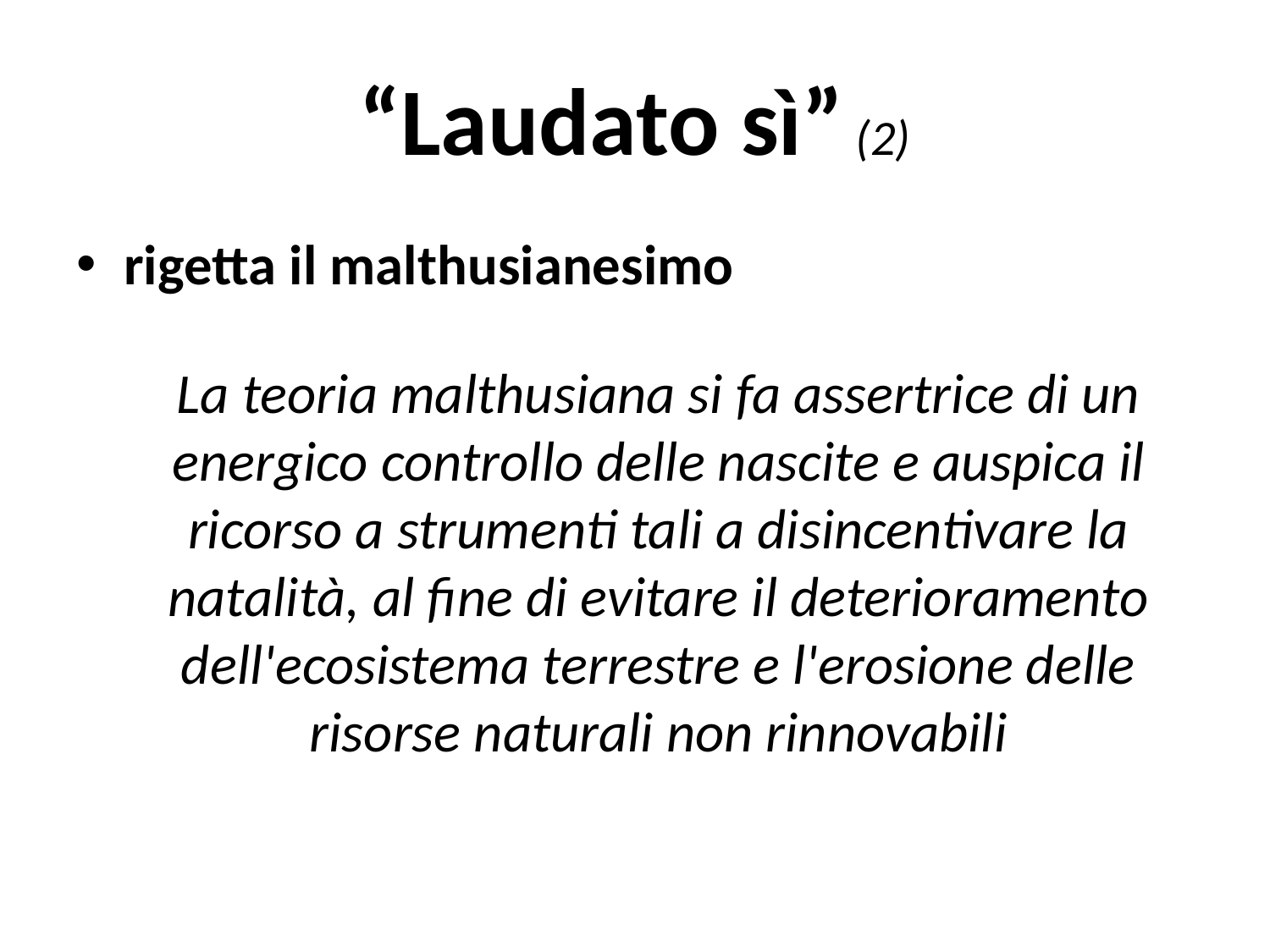

# “Laudato sì” (2)
rigetta il malthusianesimo

	La teoria malthusiana si fa assertrice di un energico controllo delle nascite e auspica il ricorso a strumenti tali a disincentivare la natalità, al fine di evitare il deterioramento dell'ecosistema terrestre e l'erosione delle risorse naturali non rinnovabili